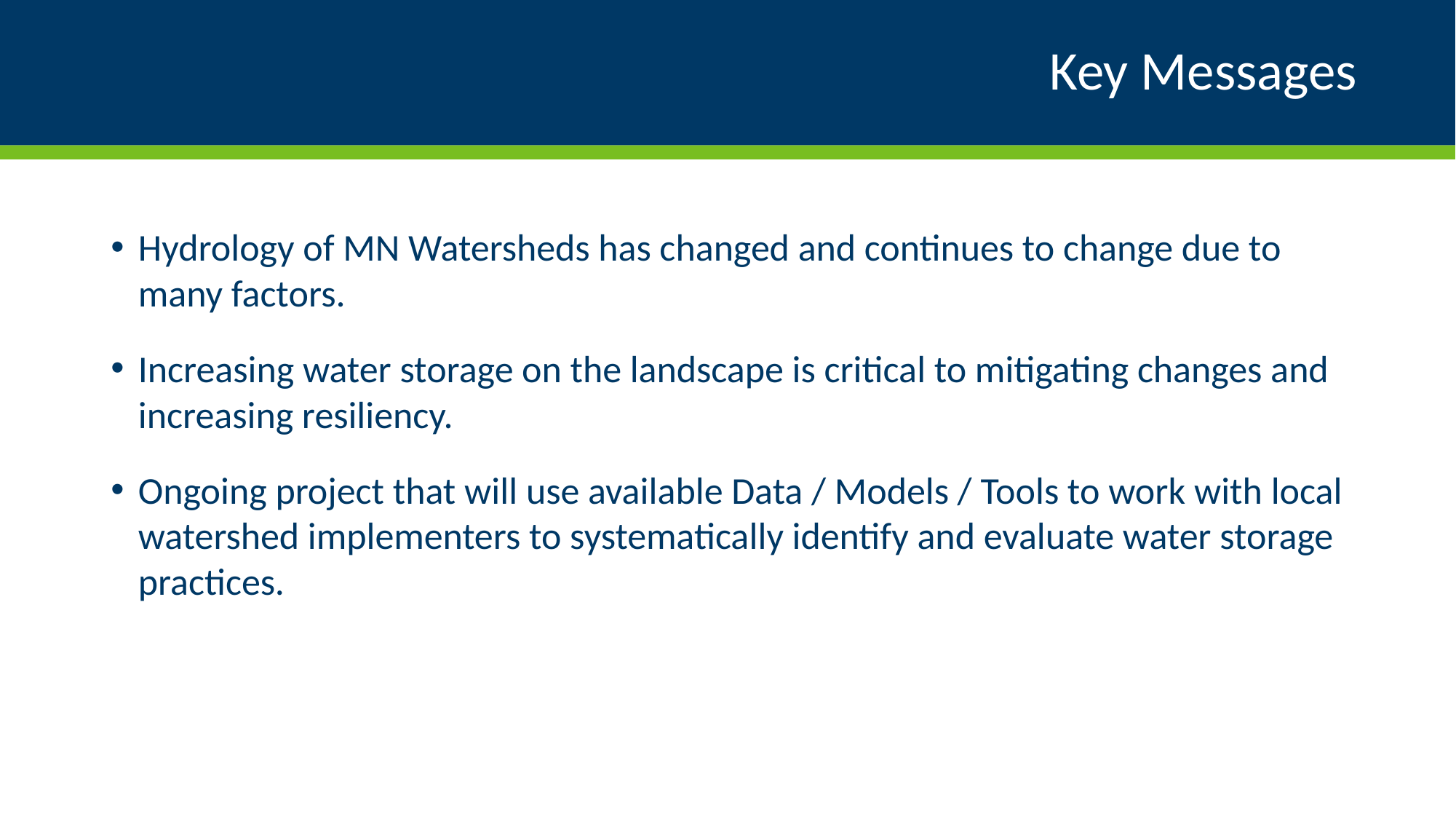

# Key Messages
Hydrology of MN Watersheds has changed and continues to change due to many factors.
Increasing water storage on the landscape is critical to mitigating changes and increasing resiliency.
Ongoing project that will use available Data / Models / Tools to work with local watershed implementers to systematically identify and evaluate water storage practices.